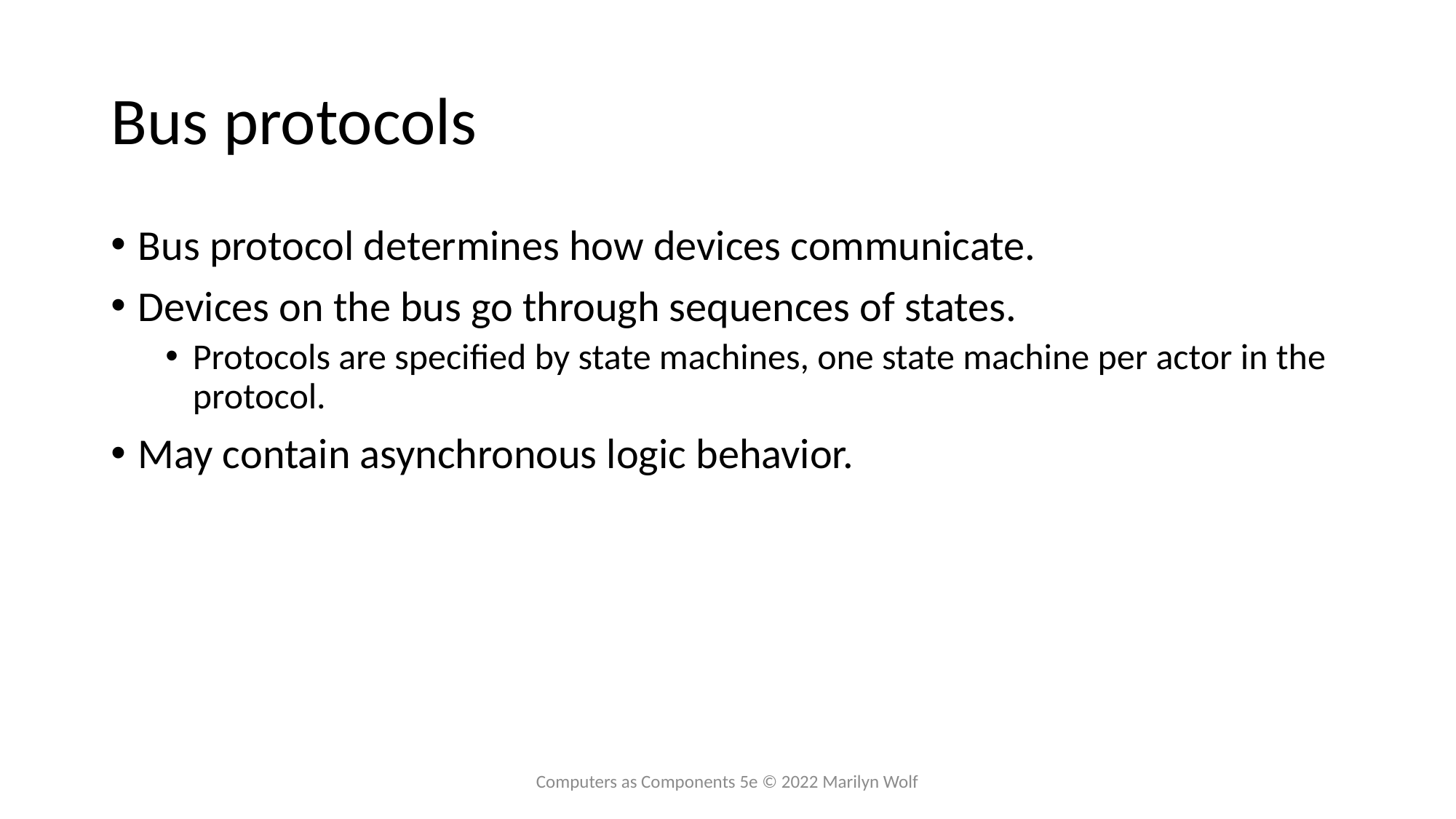

# Bus protocols
Bus protocol determines how devices communicate.
Devices on the bus go through sequences of states.
Protocols are specified by state machines, one state machine per actor in the protocol.
May contain asynchronous logic behavior.
Computers as Components 5e © 2022 Marilyn Wolf